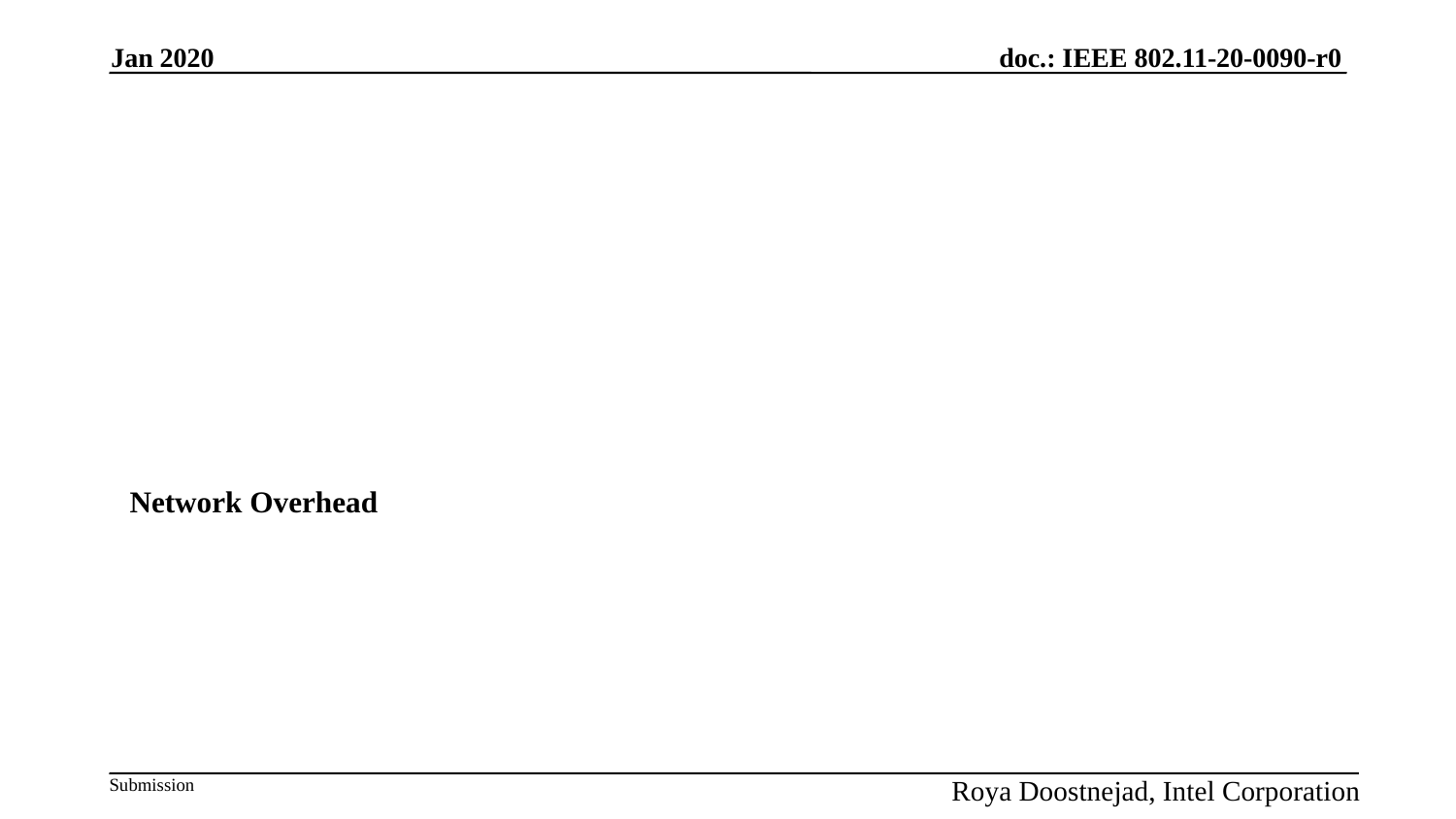

Jan 2020
Network Overhead
Roya Doostnejad, Intel Corporation